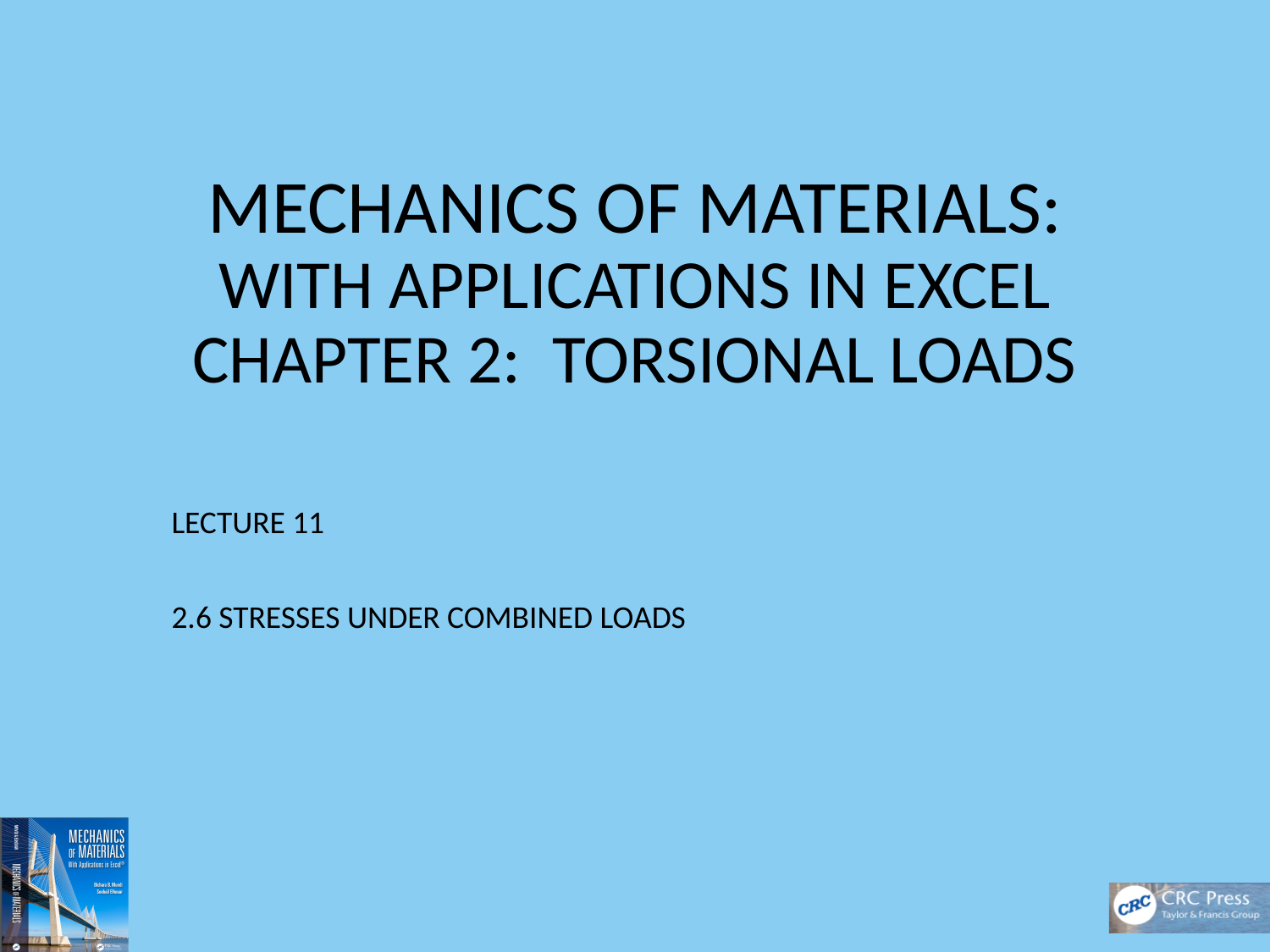

# MECHANICS OF MATERIALS: WITH APPLICATIONS IN EXCEL CHAPTER 2:  TORSIONAL LOADS
LECTURE 11

2.6 STRESSES UNDER COMBINED LOADS